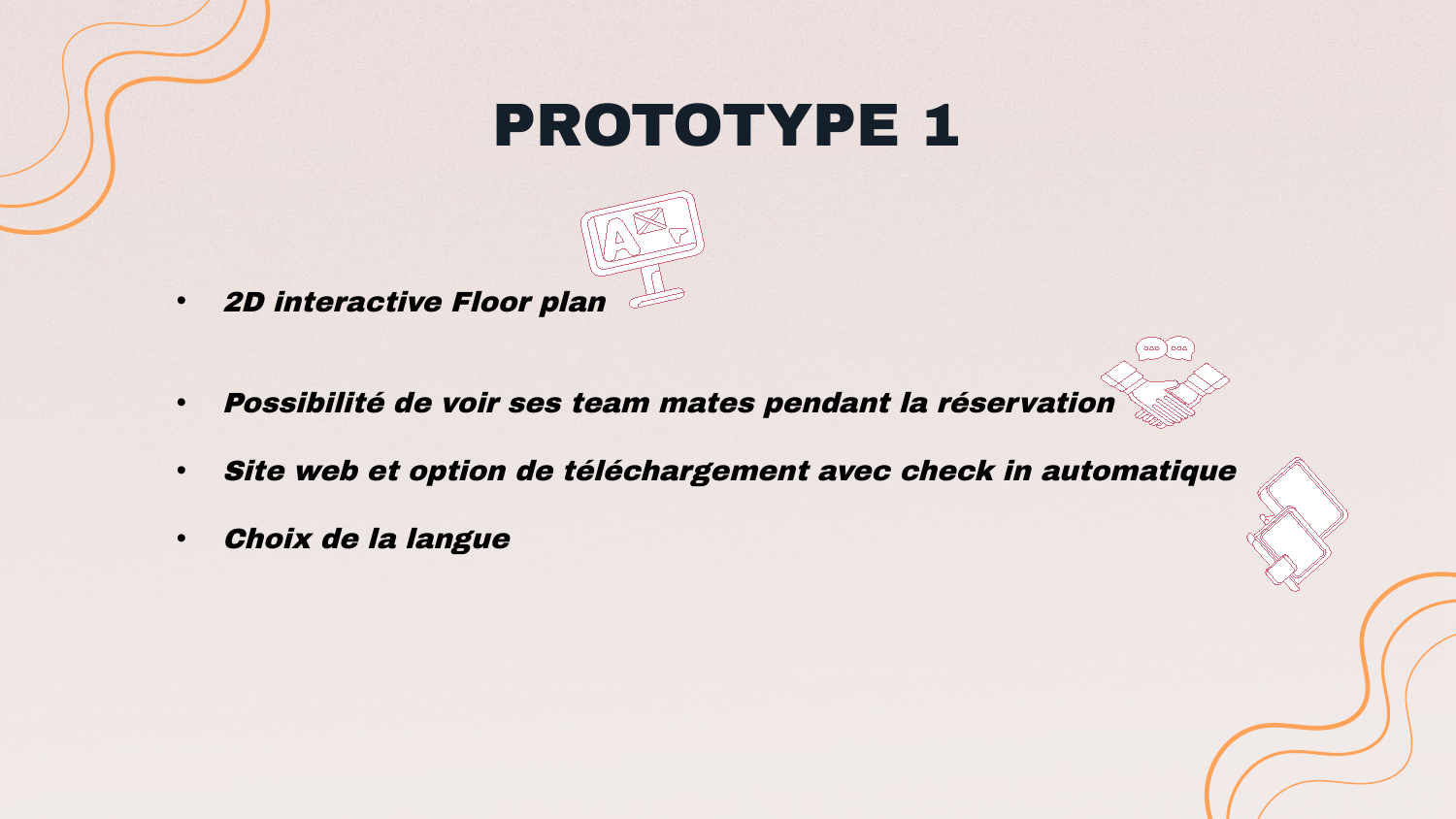

# PROTOTYPE 1

2D interactive Floor plan

Possibilité de voir ses team mates pendant la réservation

Site web et option de téléchargement avec check in automatique

Choix de la langue